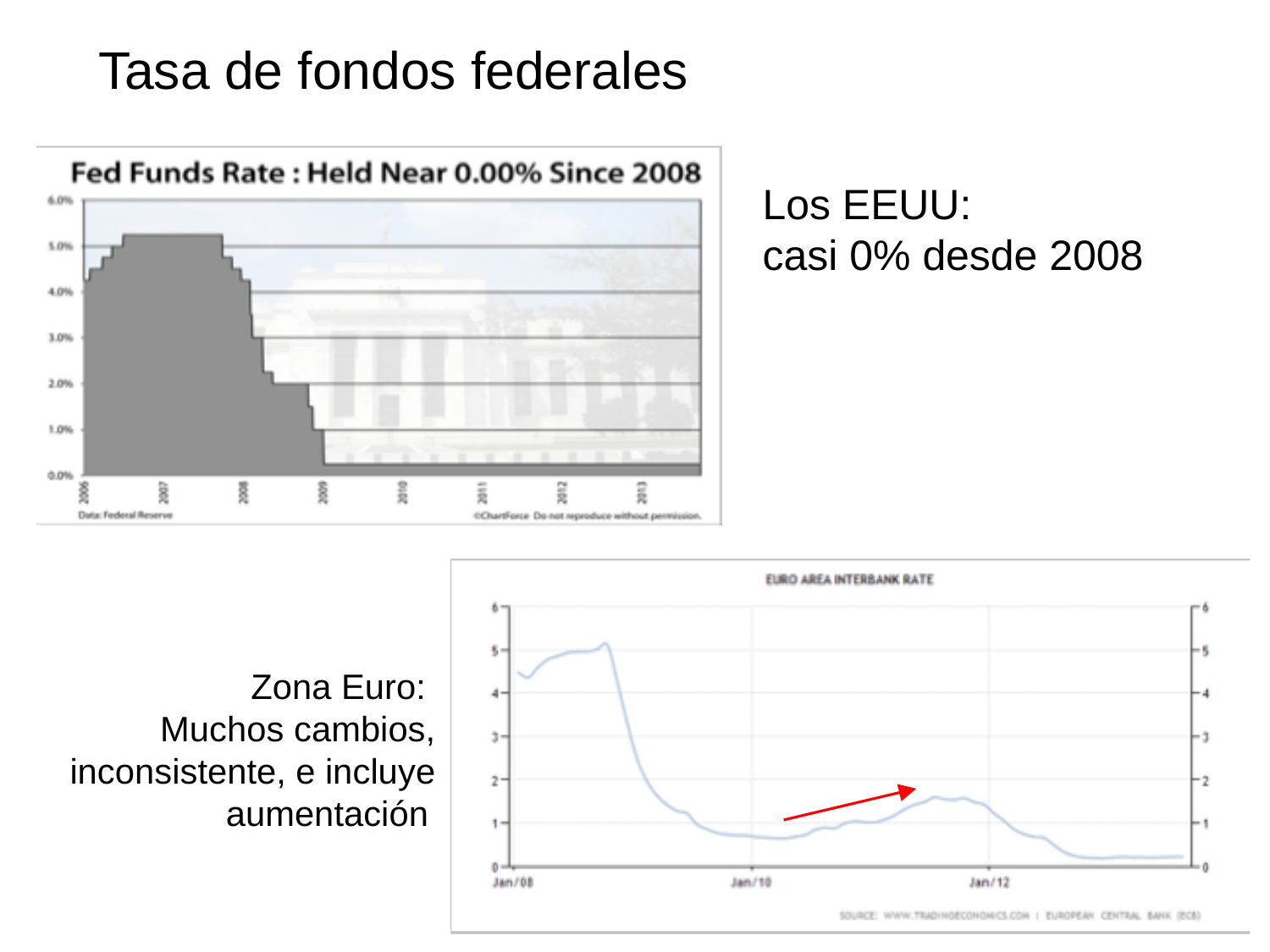

# Tasa de fondos federales

Los EEUU:
casi 0% desde 2008

Zona Euro:
Muchos cambios, inconsistente, e incluye aumentación